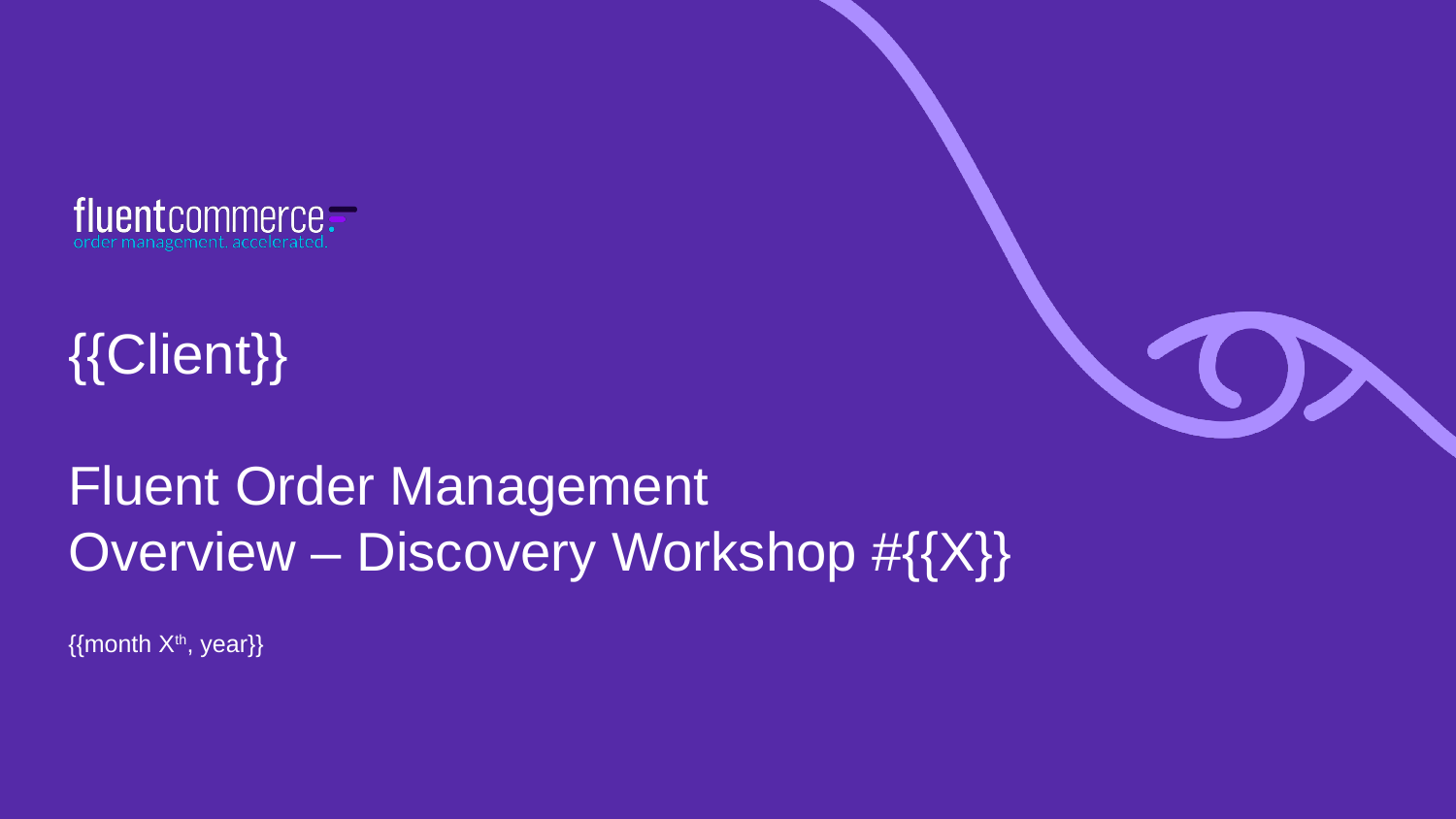

{{Client}}

Fluent Order Management
Overview – Discovery Workshop #{{X}}
{{month Xth, year}}